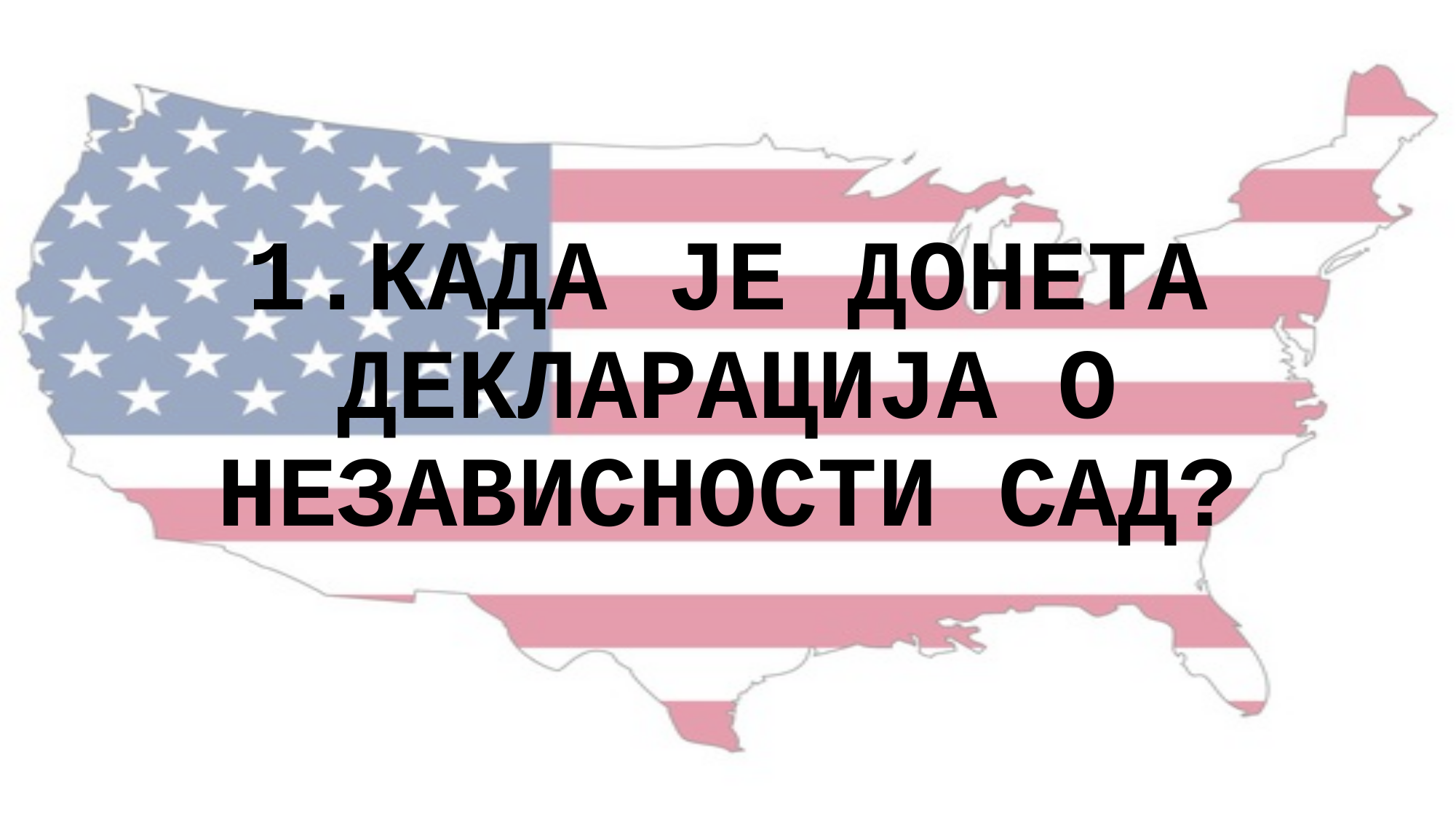

1.КАДА ЈЕ ДОНЕТА ДЕКЛАРАЦИЈА О НЕЗАВИСНОСТИ САД?